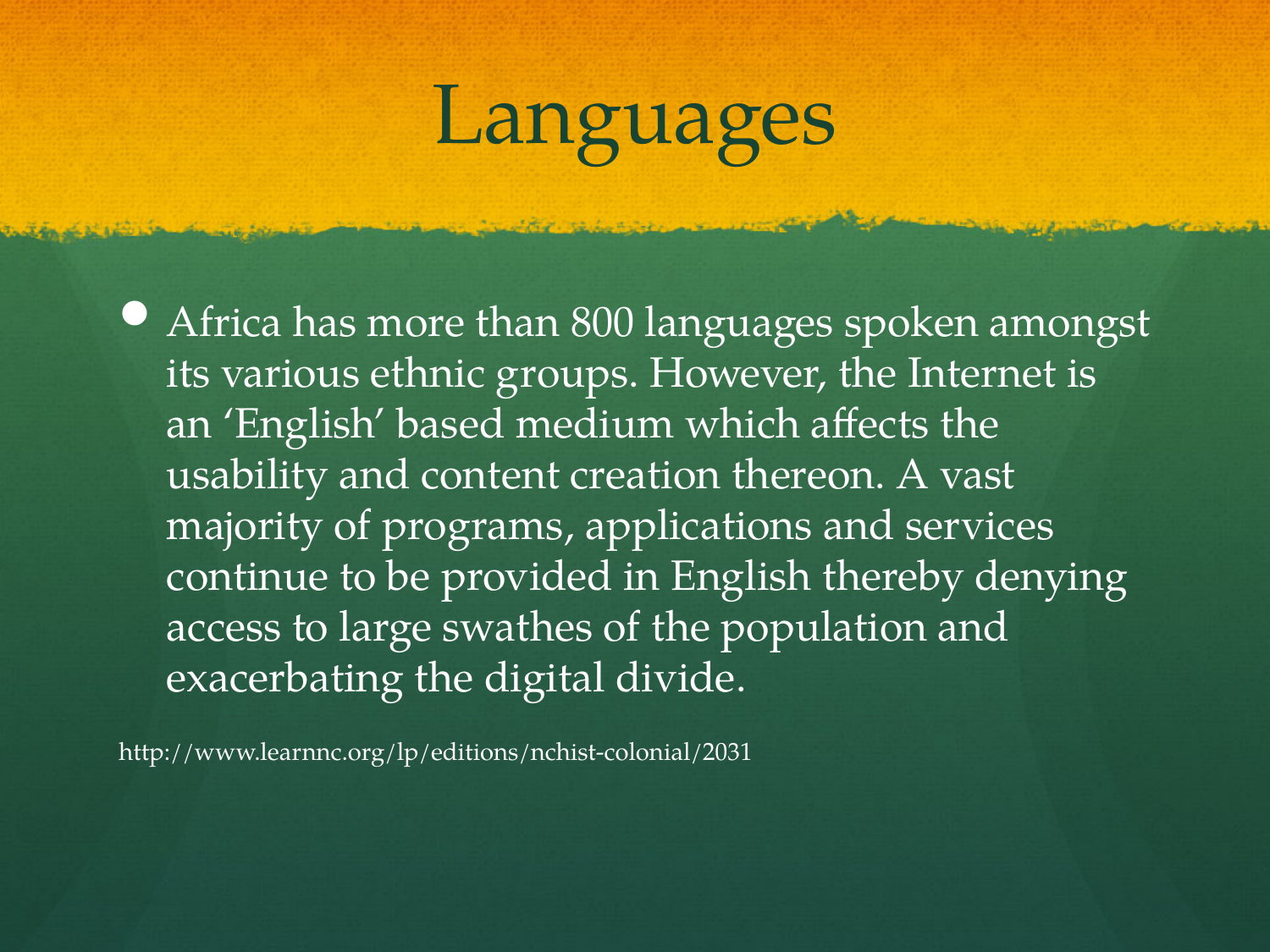

# Languages
Africa has more than 800 languages spoken amongst its various ethnic groups. However, the Internet is an ‘English’ based medium which affects the usability and content creation thereon. A vast majority of programs, applications and services continue to be provided in English thereby denying access to large swathes of the population and exacerbating the digital divide.
http://www.learnnc.org/lp/editions/nchist-colonial/2031